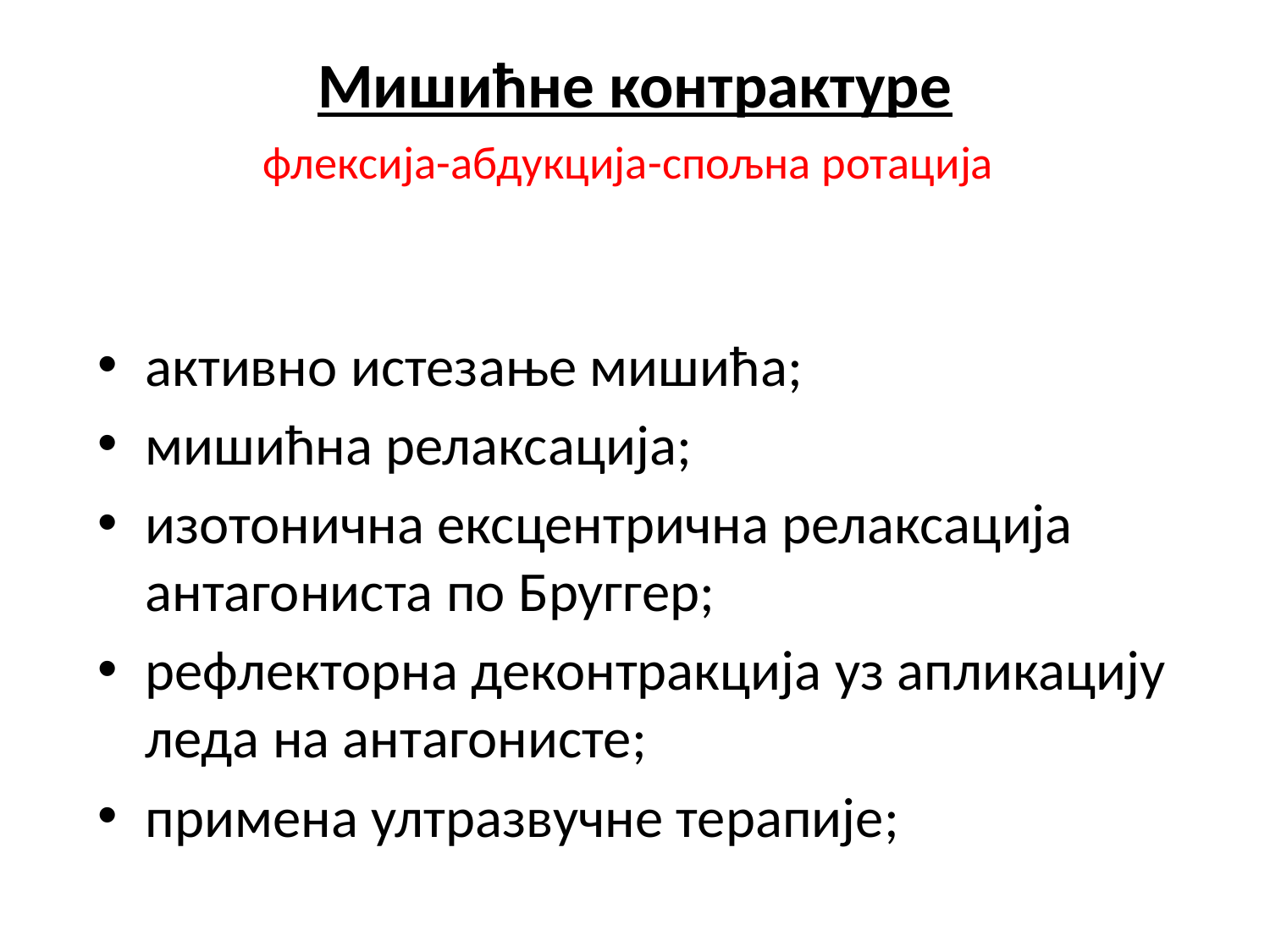

# Мишићне контрактуре флексија-абдукција-спољна ротација
активно истезање мишића;
мишићна релаксација;
изотонична ексцентрична релаксација антагониста по Бруггер;
рефлекторна деконтракција уз апликацију леда на антагонисте;
примена ултразвучне терапије;